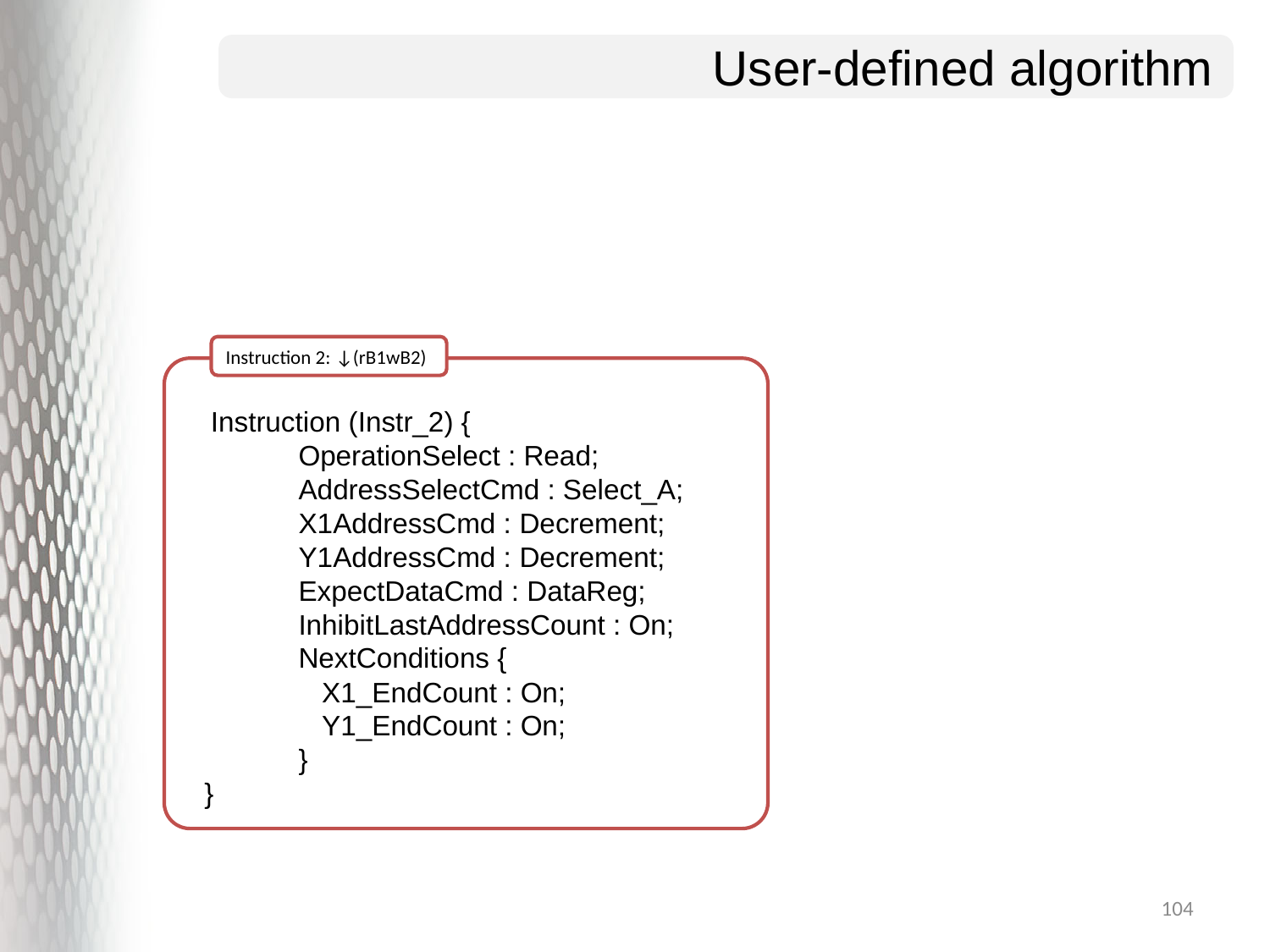

# User-defined algorithm
Instruction 2: ↓(rB1wB2)

 Instruction (Instr_2) {
            OperationSelect : Read;
            AddressSelectCmd : Select_A;
            X1AddressCmd : Decrement;
            Y1AddressCmd : Decrement;
            ExpectDataCmd : DataReg;
            InhibitLastAddressCount : On;
            NextConditions {
               X1_EndCount : On;
               Y1_EndCount : On;
            }
}
104